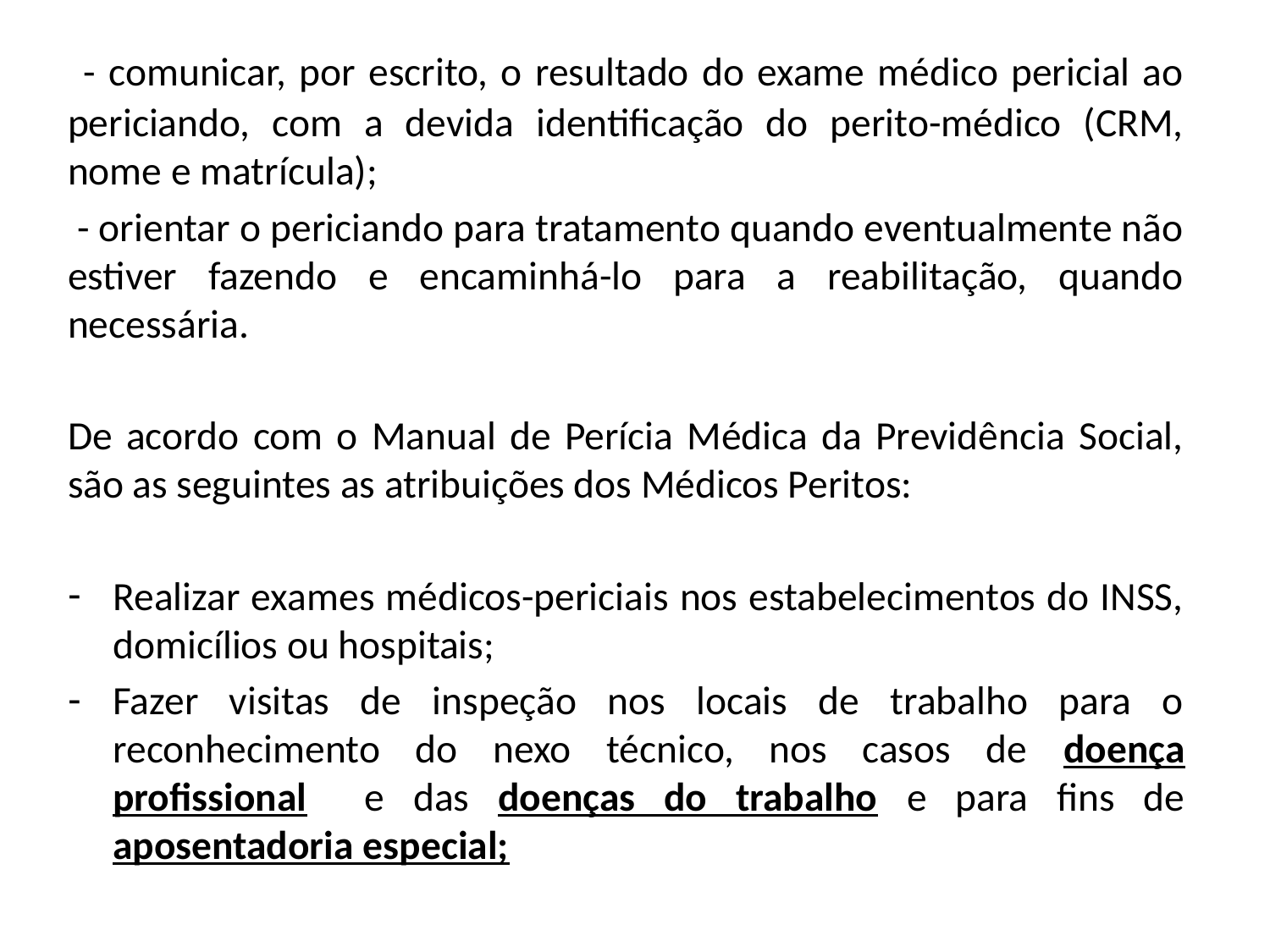

- comunicar, por escrito, o resultado do exame médico pericial ao periciando, com a devida identificação do perito-médico (CRM, nome e matrícula);
 - orientar o periciando para tratamento quando eventualmente não estiver fazendo e encaminhá-lo para a reabilitação, quando necessária.

De acordo com o Manual de Perícia Médica da Previdência Social, são as seguintes as atribuições dos Médicos Peritos:

Realizar exames médicos-periciais nos estabelecimentos do INSS, domicílios ou hospitais;
Fazer visitas de inspeção nos locais de trabalho para o reconhecimento do nexo técnico, nos casos de doença profissional  e das doenças do trabalho e para fins de aposentadoria especial;